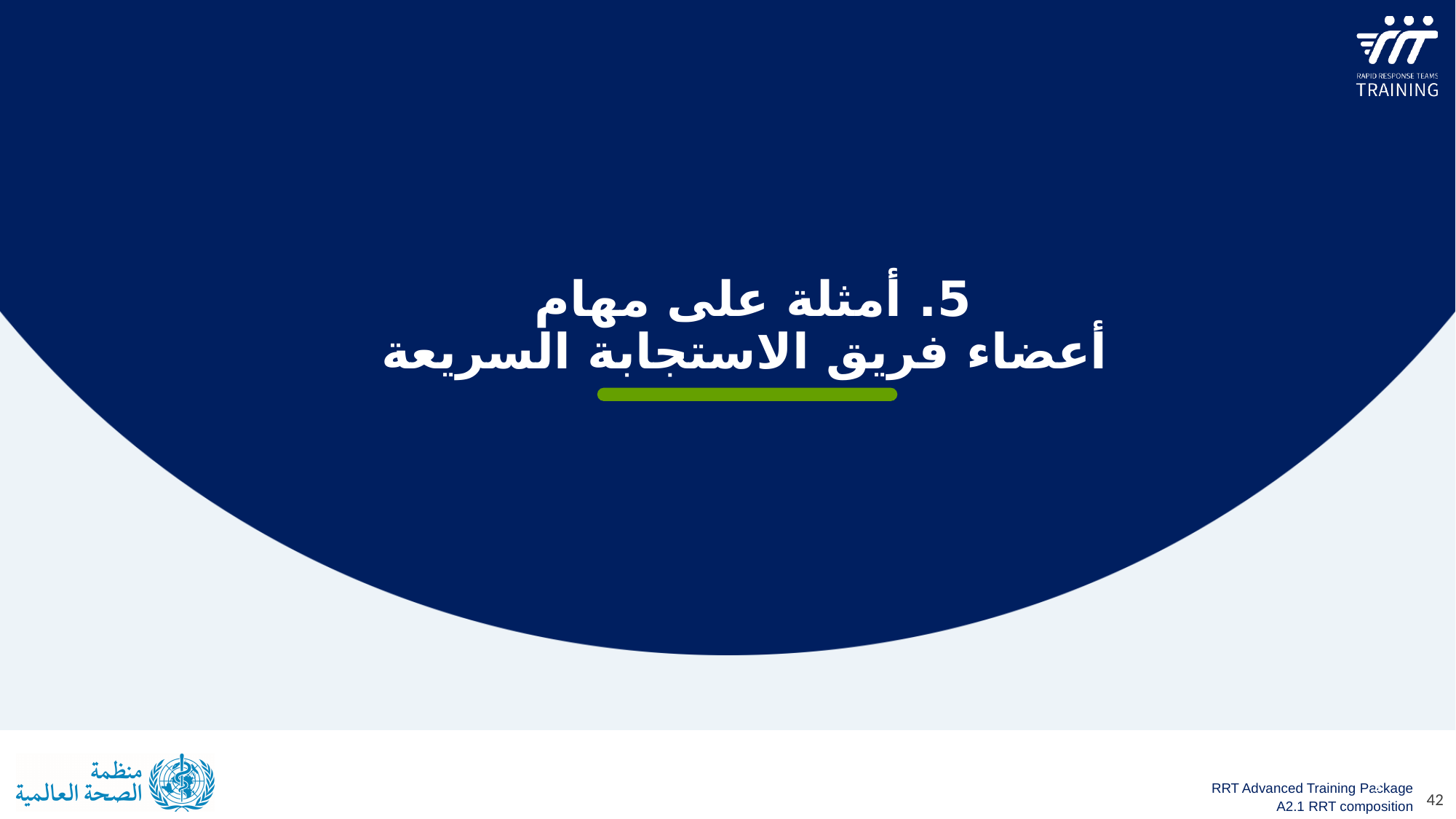

5. أمثلة على مهام
أعضاء فريق الاستجابة السريعة
42